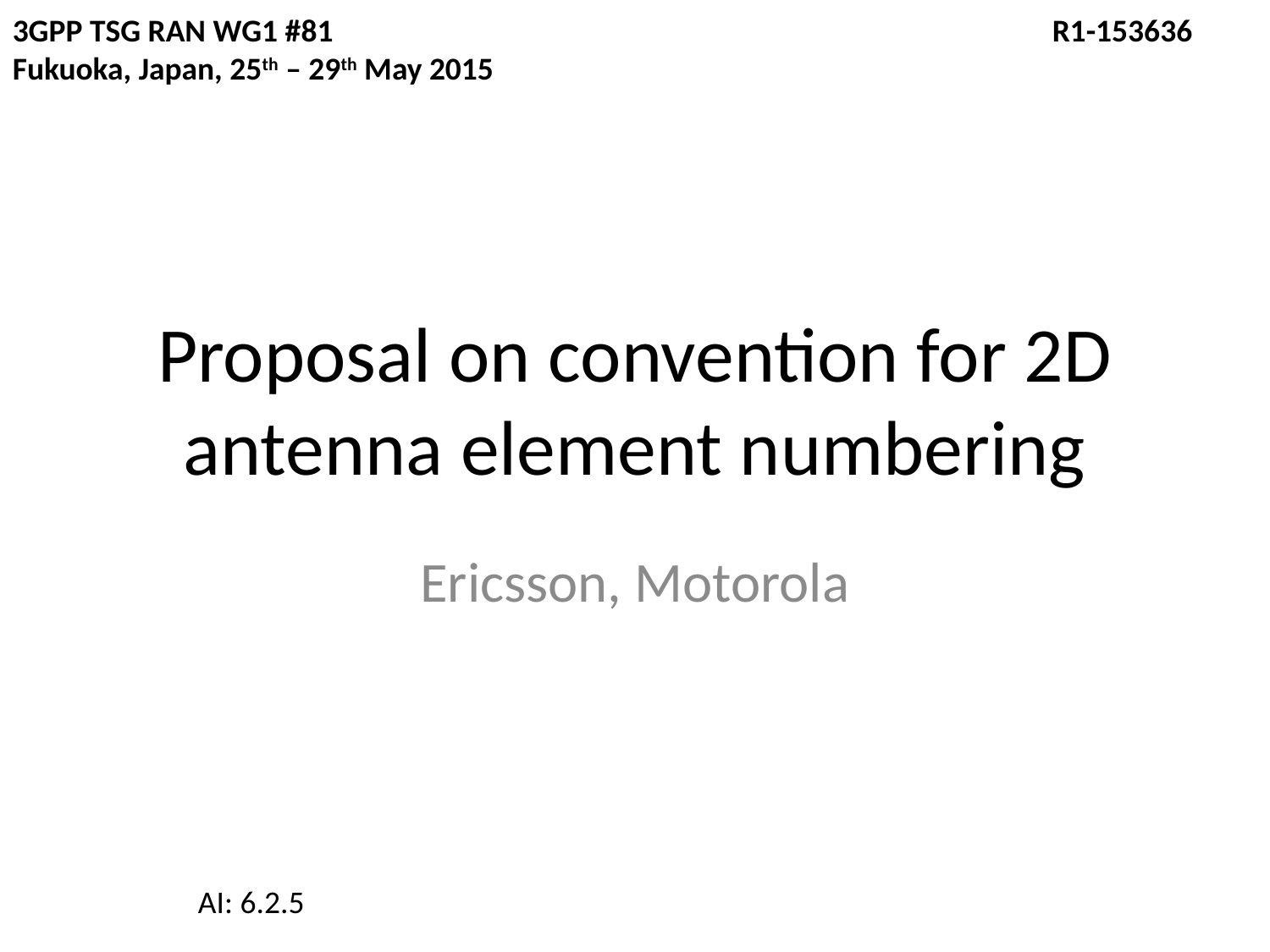

3GPP TSG RAN WG1 #81					                     R1-153636
Fukuoka, Japan, 25th – 29th May 2015
# Proposal on convention for 2D antenna element numbering
Ericsson, Motorola
AI: 6.2.5